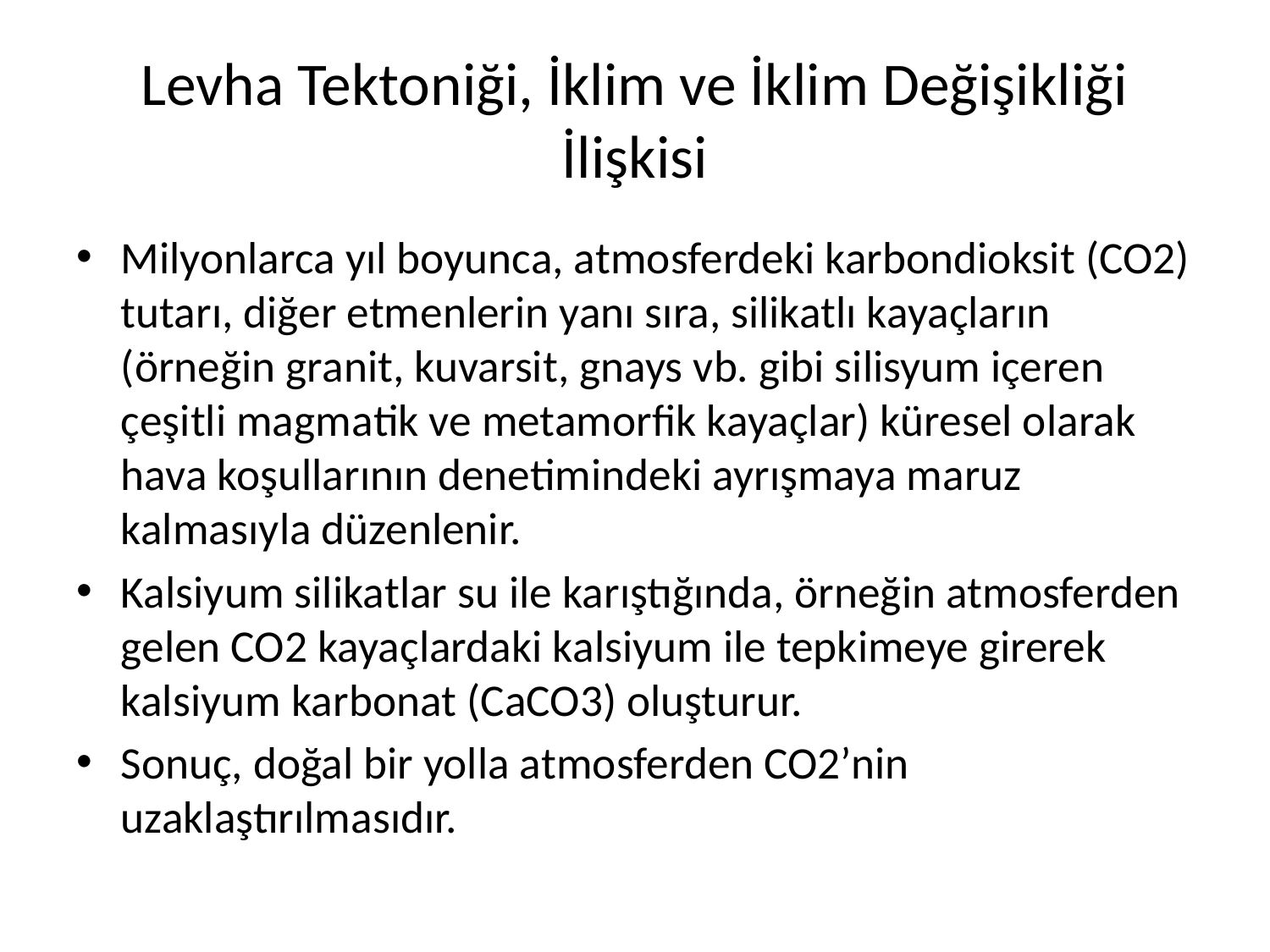

# Levha Tektoniği, İklim ve İklim Değişikliği İlişkisi
Milyonlarca yıl boyunca, atmosferdeki karbondioksit (CO2) tutarı, diğer etmenlerin yanı sıra, silikatlı kayaçların (örneğin granit, kuvarsit, gnays vb. gibi silisyum içeren çeşitli magmatik ve metamorfik kayaçlar) küresel olarak hava koşullarının denetimindeki ayrışmaya maruz kalmasıyla düzenlenir.
Kalsiyum silikatlar su ile karıştığında, örneğin atmosferden gelen CO2 kayaçlardaki kalsiyum ile tepkimeye girerek kalsiyum karbonat (CaCO3) oluşturur.
Sonuç, doğal bir yolla atmosferden CO2’nin uzaklaştırılmasıdır.